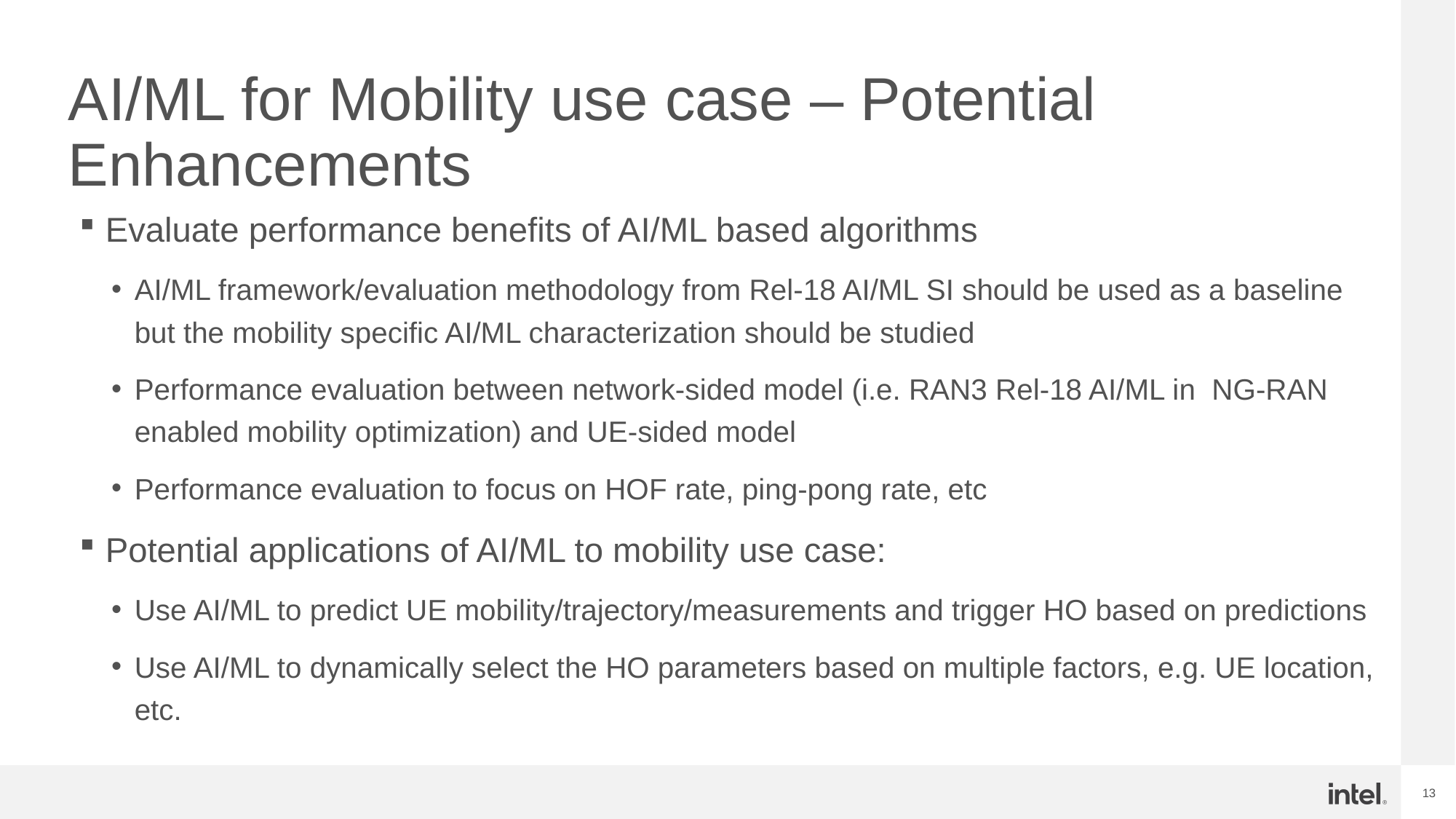

# AI/ML for Mobility use case – Potential Enhancements
Evaluate performance benefits of AI/ML based algorithms
AI/ML framework/evaluation methodology from Rel-18 AI/ML SI should be used as a baseline but the mobility specific AI/ML characterization should be studied
Performance evaluation between network-sided model (i.e. RAN3 Rel-18 AI/ML in  NG-RAN enabled mobility optimization) and UE-sided model
Performance evaluation to focus on HOF rate, ping-pong rate, etc
Potential applications of AI/ML to mobility use case:
Use AI/ML to predict UE mobility/trajectory/measurements and trigger HO based on predictions
Use AI/ML to dynamically select the HO parameters based on multiple factors, e.g. UE location, etc.